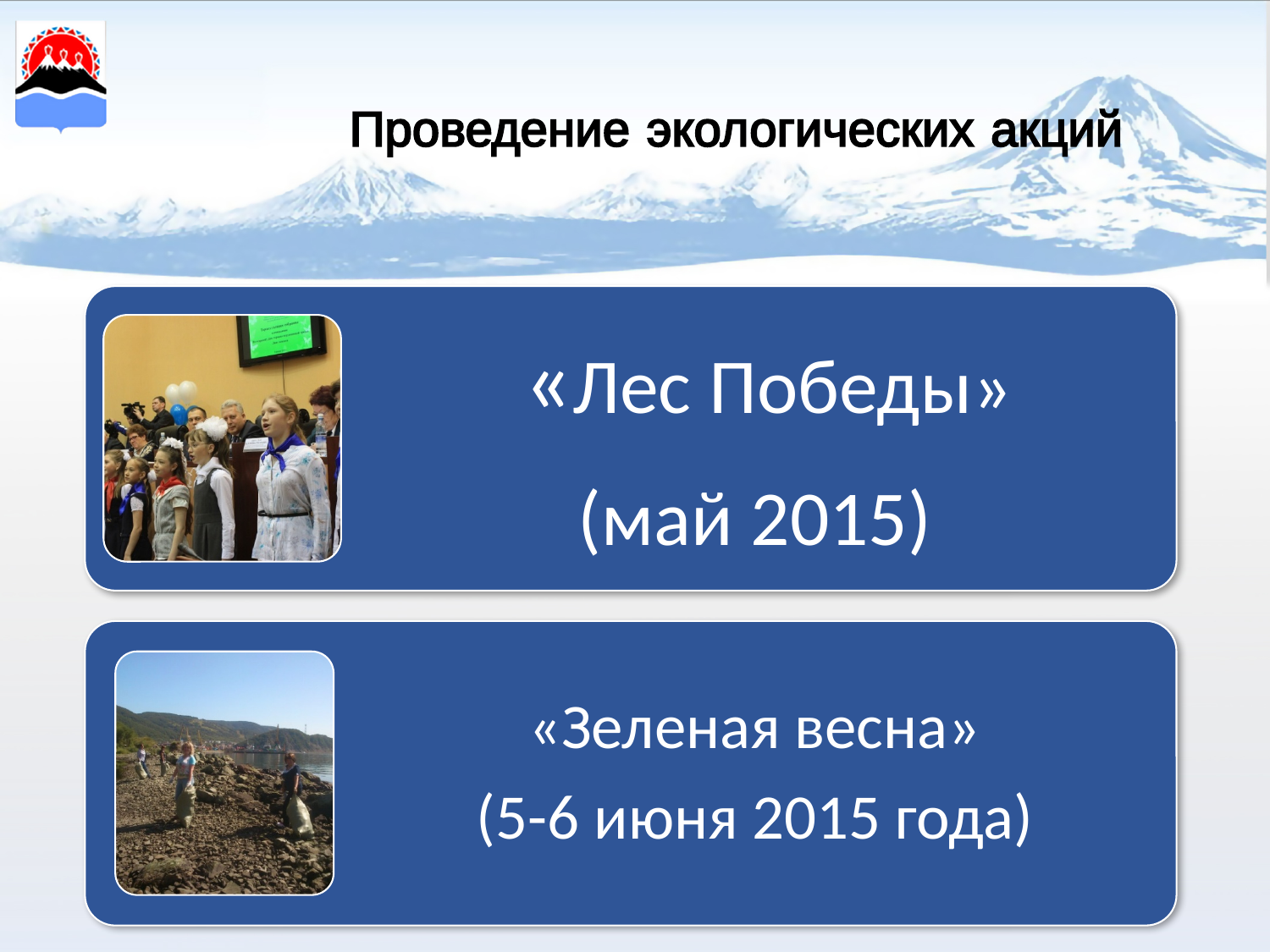

# Проведение экологических акций
 «Лес Победы»
(май 2015)
«Зеленая весна»
(5-6 июня 2015 года)